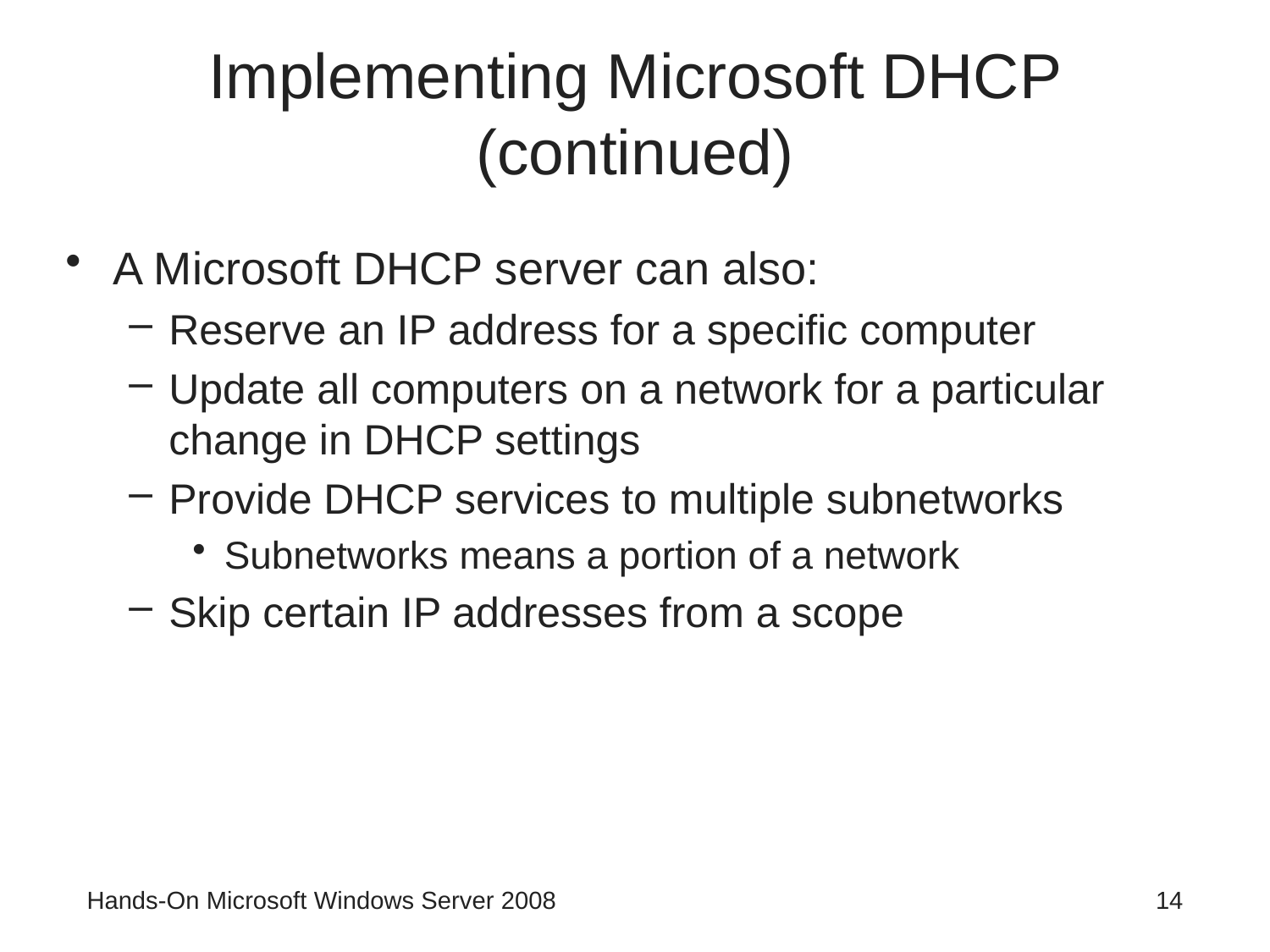

# Implementing Microsoft DHCP (continued)
A Microsoft DHCP server can also:
Reserve an IP address for a specific computer
Update all computers on a network for a particular change in DHCP settings
Provide DHCP services to multiple subnetworks
Subnetworks means a portion of a network
Skip certain IP addresses from a scope
Hands-On Microsoft Windows Server 2008
14